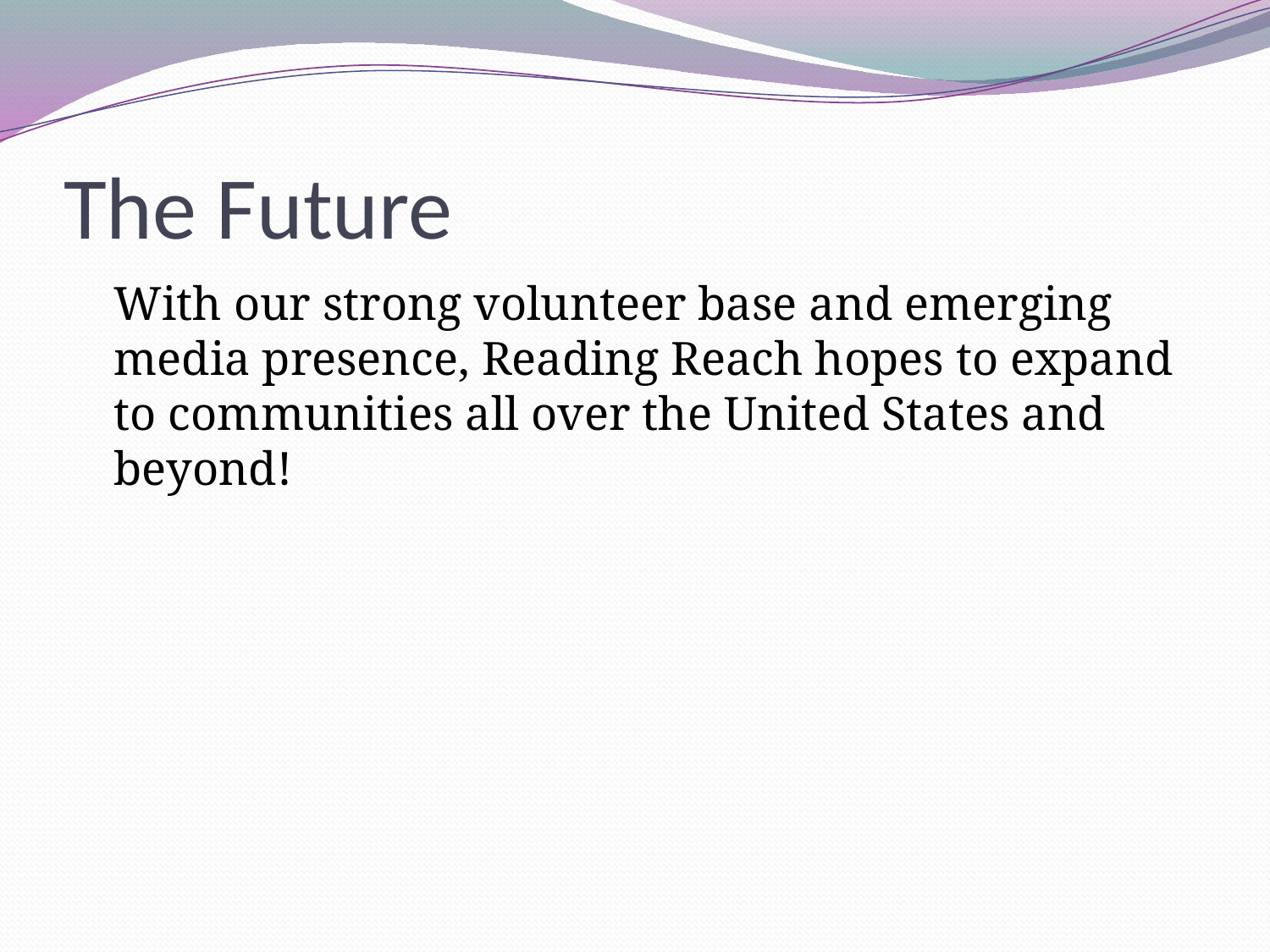

# The Future
	With our strong volunteer base and emerging media presence, Reading Reach hopes to expand to communities all over the United States and beyond!